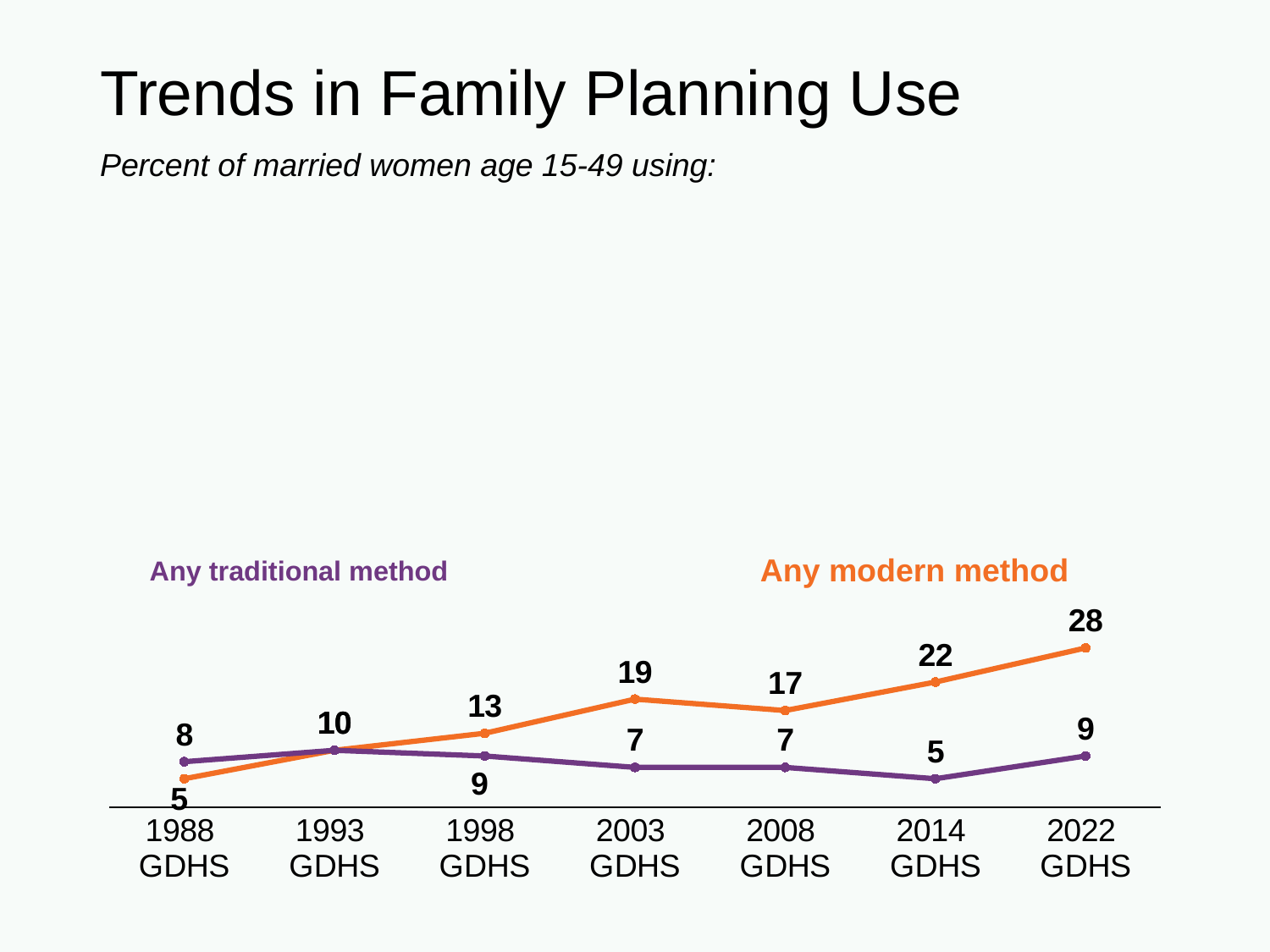

# Trends in Family Planning Use
Percent of married women age 15-49 using:

### Chart

| Category | Any modern method | Any traditional method |
|---|---|---|
| 1988
GDHS | 5.0 | 8.0 |
| 1993
GDHS | 10.0 | 10.0 |
| 1998
GDHS | 13.0 | 9.0 |
| 2003
GDHS | 19.0 | 7.0 |
| 2008
GDHS | 17.0 | 7.0 |
| 2014
GDHS | 22.0 | 5.0 |
| 2022
GDHS | 28.0 | 9.0 |
Any traditional method
Any modern method